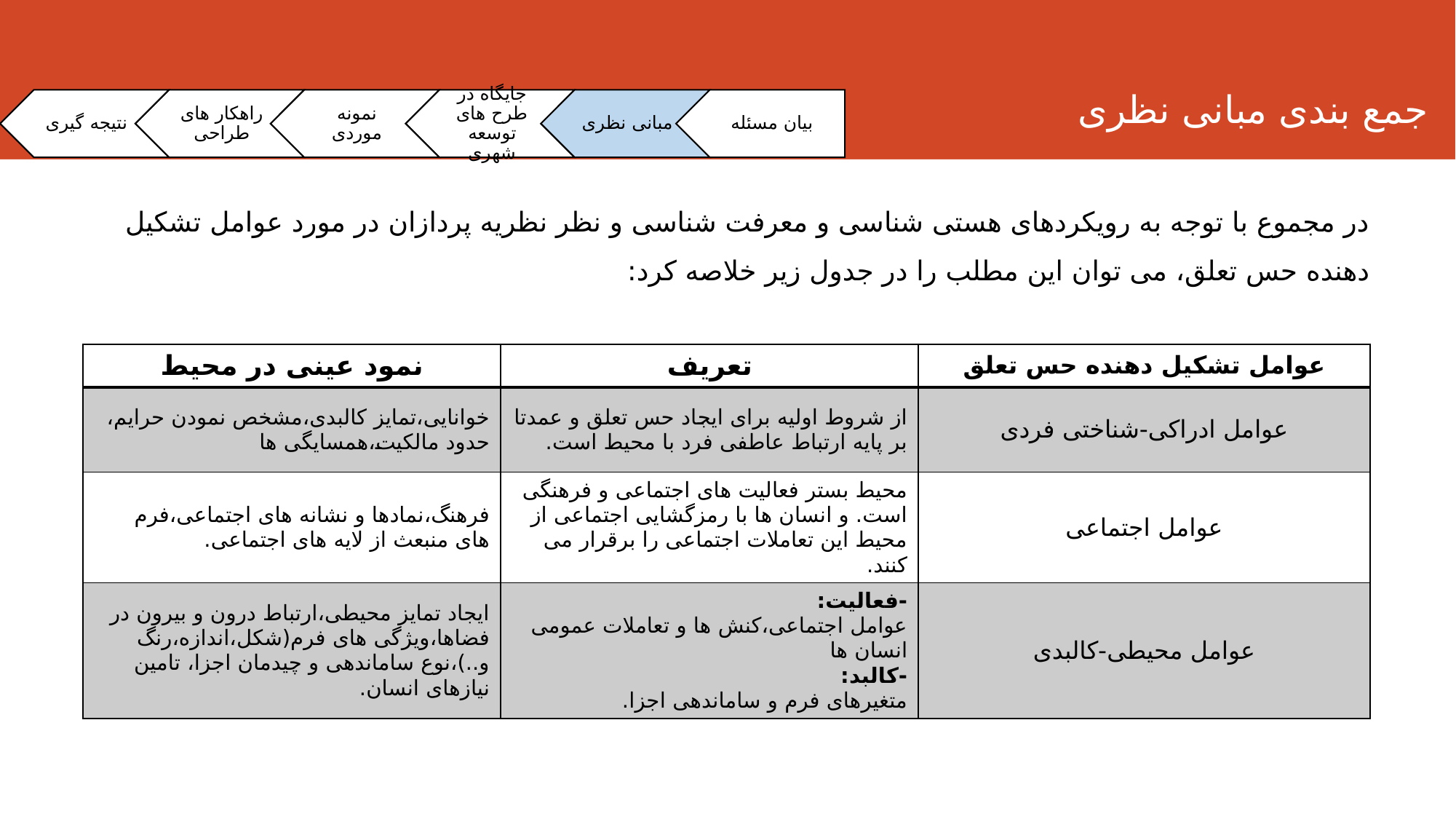

بیان مسئله
مبانی نظری
جایگاه در طرح های توسعه شهری
نمونه موردی
راهکار های طراحی
نتیجه گیری
جمع بندی مبانی نظری
در مجموع با توجه به رویکردهای هستی شناسی و معرفت شناسی و نظر نظریه پردازان در مورد عوامل تشکیل دهنده حس تعلق، می توان این مطلب را در جدول زیر خلاصه کرد:

| نمود عینی در محیط | تعریف | عوامل تشکیل دهنده حس تعلق |
| --- | --- | --- |
| خوانایی،تمایز کالبدی،مشخص نمودن حرایم، حدود مالکیت،همسایگی ها | از شروط اولیه برای ایجاد حس تعلق و عمدتا بر پایه ارتباط عاطفی فرد با محیط است. | عوامل ادراکی-شناختی فردی |
| فرهنگ،نمادها و نشانه های اجتماعی،فرم های منبعث از لایه های اجتماعی. | محیط بستر فعالیت های اجتماعی و فرهنگی است. و انسان ها با رمزگشایی اجتماعی از محیط این تعاملات اجتماعی را برقرار می کنند. | عوامل اجتماعی |
| ایجاد تمایز محیطی،ارتباط درون و بیرون در فضاها،ویژگی های فرم(شکل،اندازه،رنگ و..)،نوع ساماندهی و چیدمان اجزا، تامین نیازهای انسان. | -فعالیت: عوامل اجتماعی،کنش ها و تعاملات عمومی انسان ها -کالبد: متغیرهای فرم و ساماندهی اجزا. | عوامل محیطی-کالبدی |